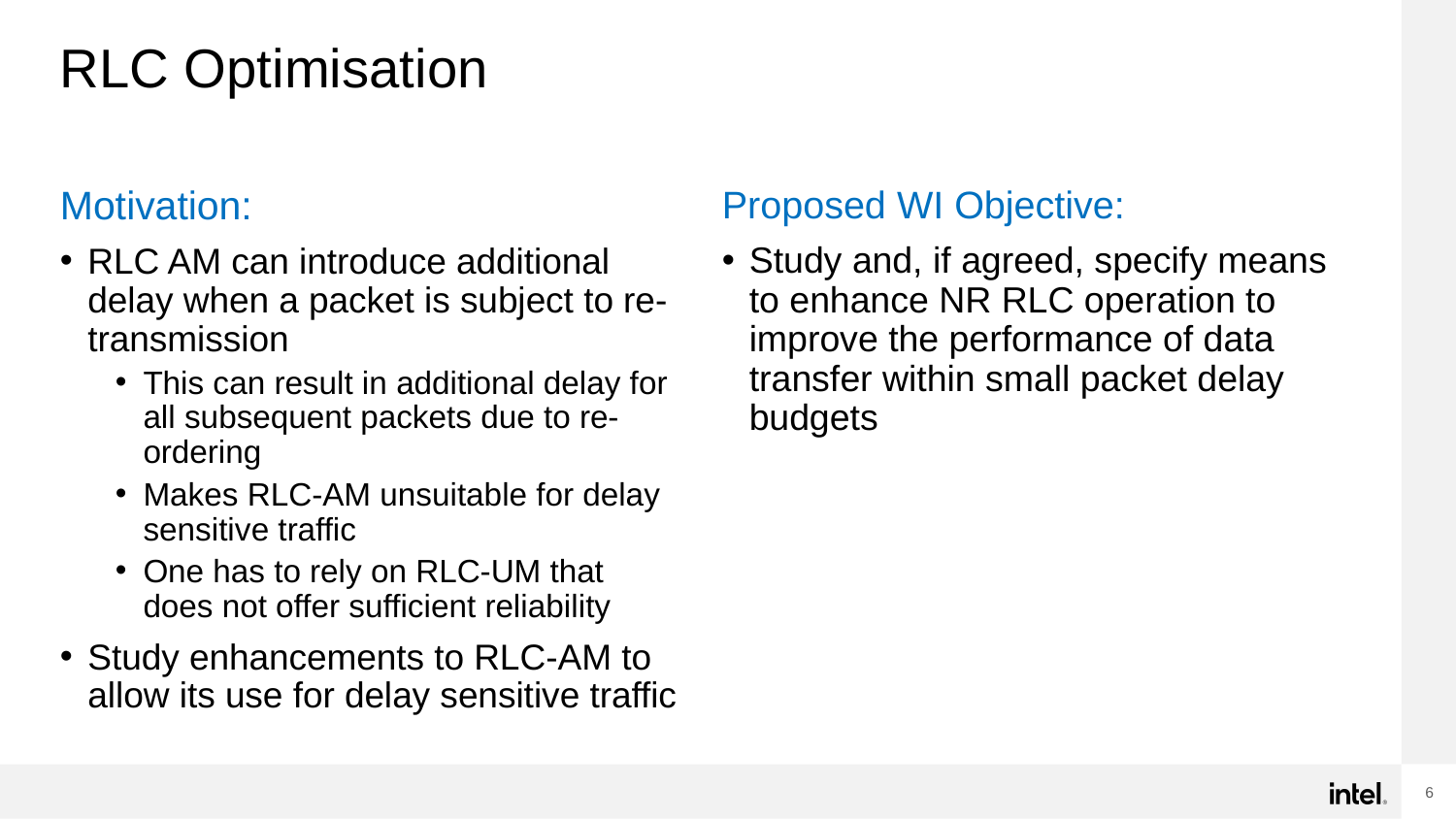

# RLC Optimisation
Motivation:
RLC AM can introduce additional delay when a packet is subject to re-transmission
This can result in additional delay for all subsequent packets due to re-ordering
Makes RLC-AM unsuitable for delay sensitive traffic
One has to rely on RLC-UM that does not offer sufficient reliability
Study enhancements to RLC-AM to allow its use for delay sensitive traffic

Proposed WI Objective:
Study and, if agreed, specify means to enhance NR RLC operation to improve the performance of data transfer within small packet delay budgets